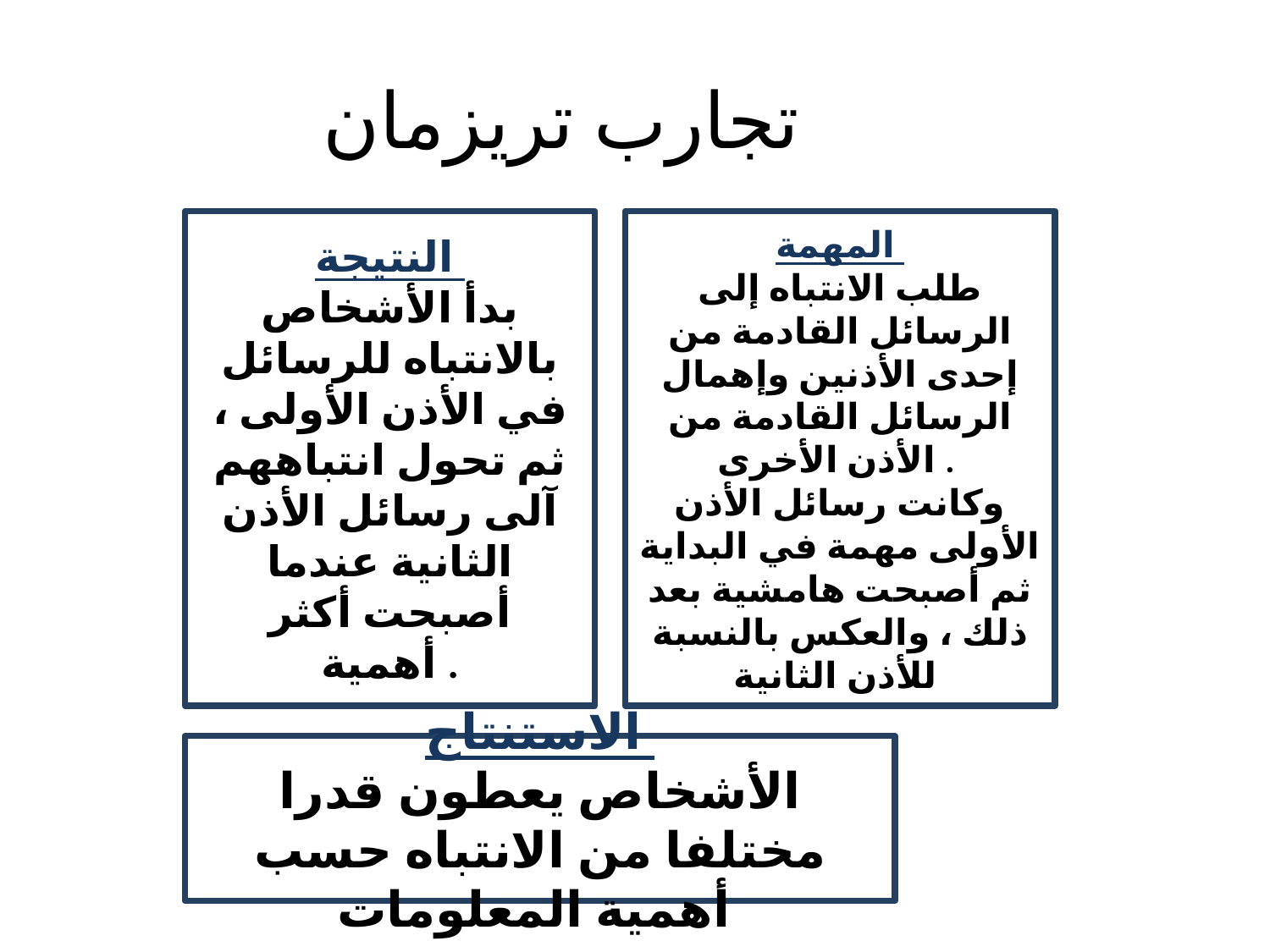

تجارب تريزمان
النتيجة
بدأ الأشخاص بالانتباه للرسائل في الأذن الأولى ، ثم تحول انتباههم آلى رسائل الأذن الثانية عندما أصبحت أكثر أهمية .
المهمة
طلب الانتباه إلى الرسائل القادمة من إحدى الأذنين وإهمال الرسائل القادمة من الأذن الأخرى .
وكانت رسائل الأذن الأولى مهمة في البداية ثم أصبحت هامشية بعد ذلك ، والعكس بالنسبة للأذن الثانية
الاستنتاج
الأشخاص يعطون قدرا مختلفا من الانتباه حسب أهمية المعلومات